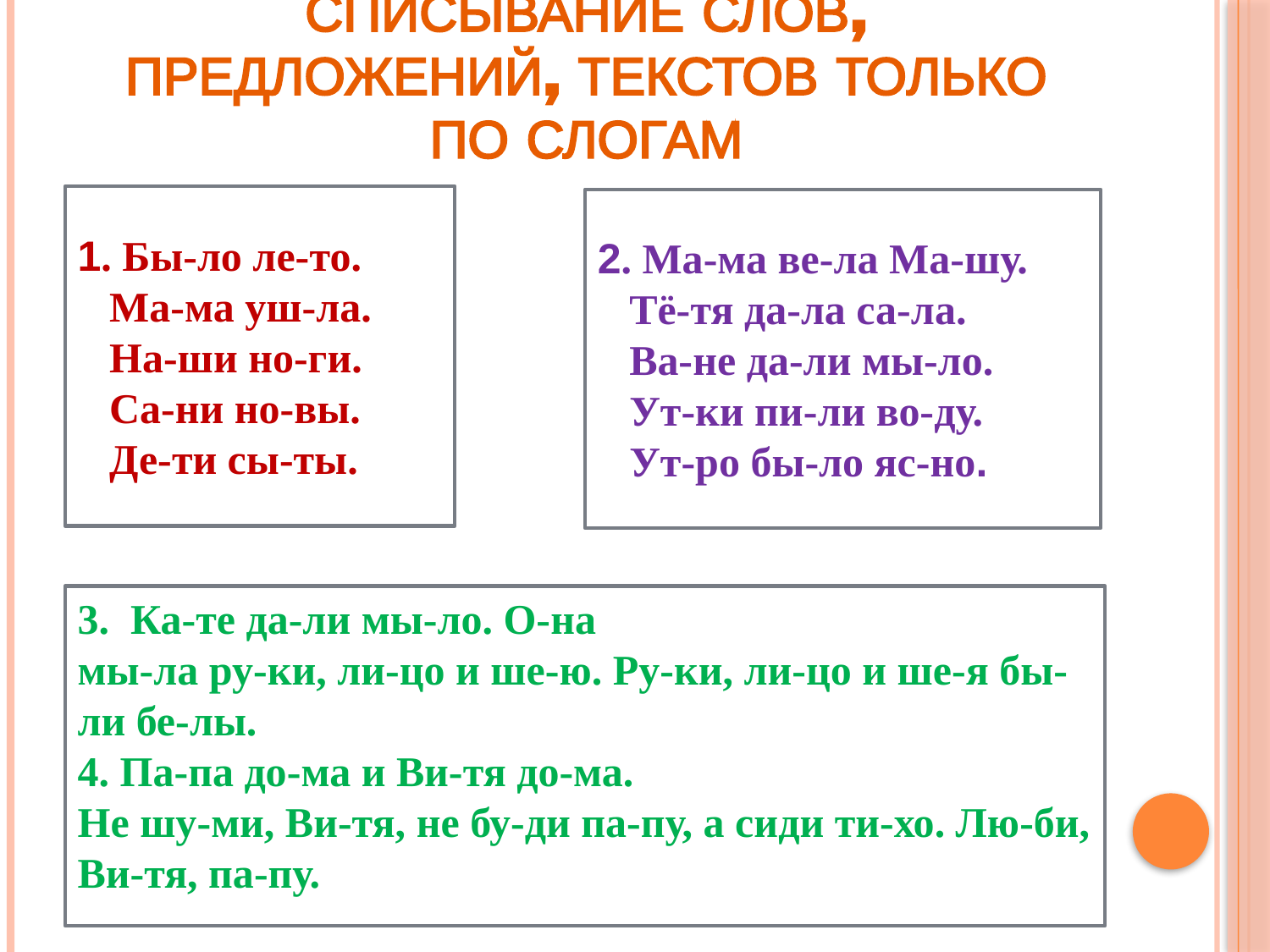

# Списывание слов, предложений, текстов только по слогам

1. Бы-ло ле-то.
   Ма-ма уш-ла.
   На-ши но-ги.
   Са-ни но-вы.
   Де-ти сы-ты.
2. Ма-ма ве-ла Ма-шу.
   Тё-тя да-ла са-ла.
   Ва-не да-ли мы-ло.
   Ут-ки пи-ли во-ду.
   Ут-ро бы-ло яс-но.
3.  Ка-те да-ли мы-ло. О-на
мы-ла ру-ки, ли-цо и ше-ю. Ру-ки, ли-цо и ше-я бы-ли бе-лы.
4. Па-па до-ма и Ви-тя до-ма.
Не шу-ми, Ви-тя, не бу-ди па-пу, а си­ди ти-хо. Лю-би, Ви-тя, па-пу.